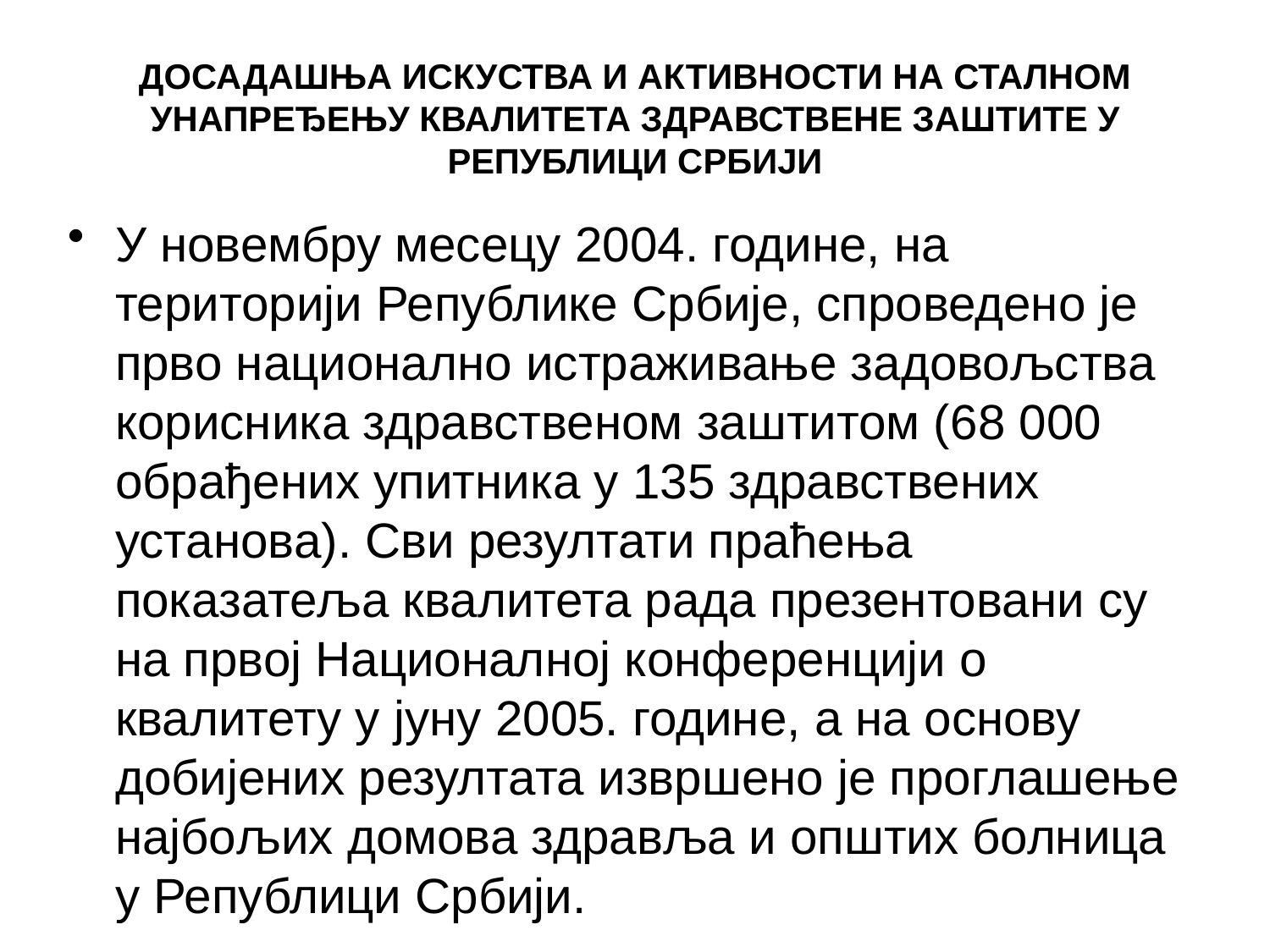

# ДОСАДАШЊА ИСКУСТВА И АКТИВНОСТИ НА СТАЛНОМ УНАПРЕЂЕЊУ КВАЛИТЕТА ЗДРАВСТВЕНЕ ЗАШТИТЕ У РЕПУБЛИЦИ СРБИЈИ
У новембру месецу 2004. године, на територији Републике Србије, спроведено је прво национално истраживање задовољства корисника здравственом заштитом (68 000 обрађених упитника у 135 здравствених установа). Сви резултати праћења показатеља квалитета рада презентовани су на првој Националној конференцији о квалитету у јуну 2005. године, а на основу добијених резултата извршено је проглашење најбољих домова здравља и општих болница у Републици Србији.